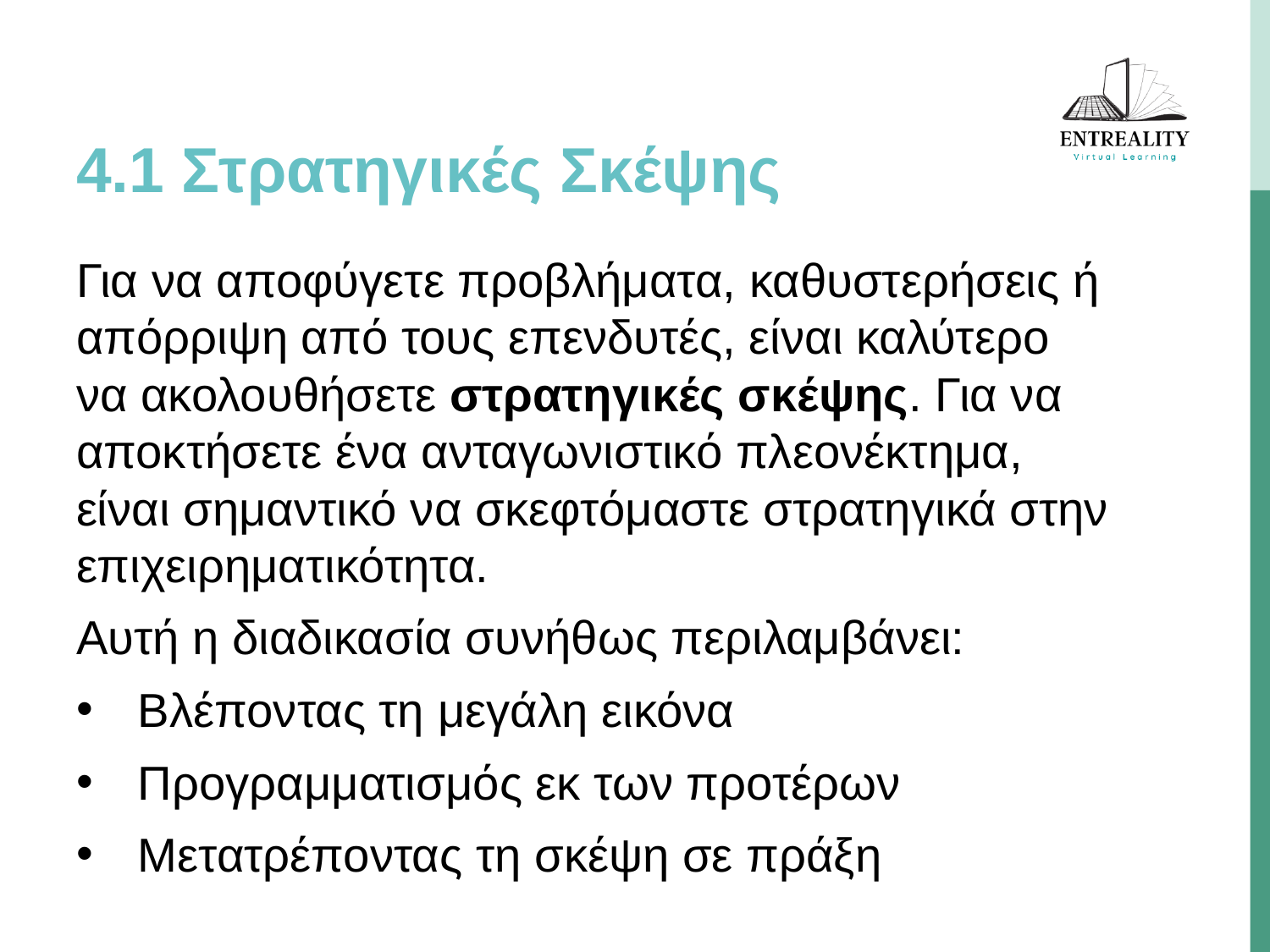

# 4.1 Στρατηγικές Σκέψης
Για να αποφύγετε προβλήματα, καθυστερήσεις ή απόρριψη από τους επενδυτές, είναι καλύτερο να ακολουθήσετε στρατηγικές σκέψης. Για να αποκτήσετε ένα ανταγωνιστικό πλεονέκτημα, είναι σημαντικό να σκεφτόμαστε στρατηγικά στην επιχειρηματικότητα.
Αυτή η διαδικασία συνήθως περιλαμβάνει:
Βλέποντας τη μεγάλη εικόνα
Προγραμματισμός εκ των προτέρων
Μετατρέποντας τη σκέψη σε πράξη